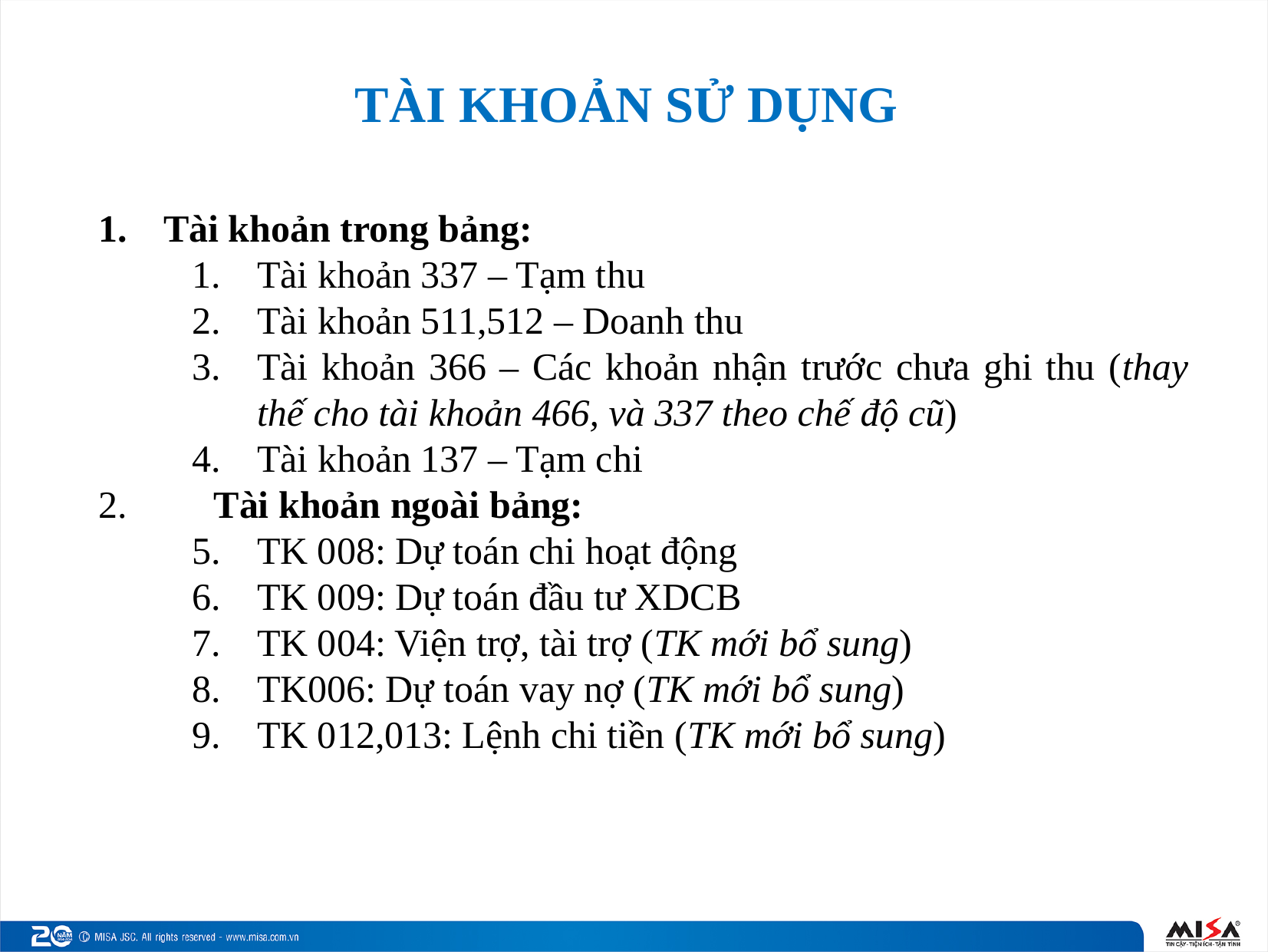

# TÀI KHOẢN SỬ DỤNG
Tài khoản trong bảng:
Tài khoản 337 – Tạm thu
Tài khoản 511,512 – Doanh thu
Tài khoản 366 – Các khoản nhận trước chưa ghi thu (thay thế cho tài khoản 466, và 337 theo chế độ cũ)
Tài khoản 137 – Tạm chi
2.	Tài khoản ngoài bảng:
TK 008: Dự toán chi hoạt động
TK 009: Dự toán đầu tư XDCB
TK 004: Viện trợ, tài trợ (TK mới bổ sung)
TK006: Dự toán vay nợ (TK mới bổ sung)
TK 012,013: Lệnh chi tiền (TK mới bổ sung)